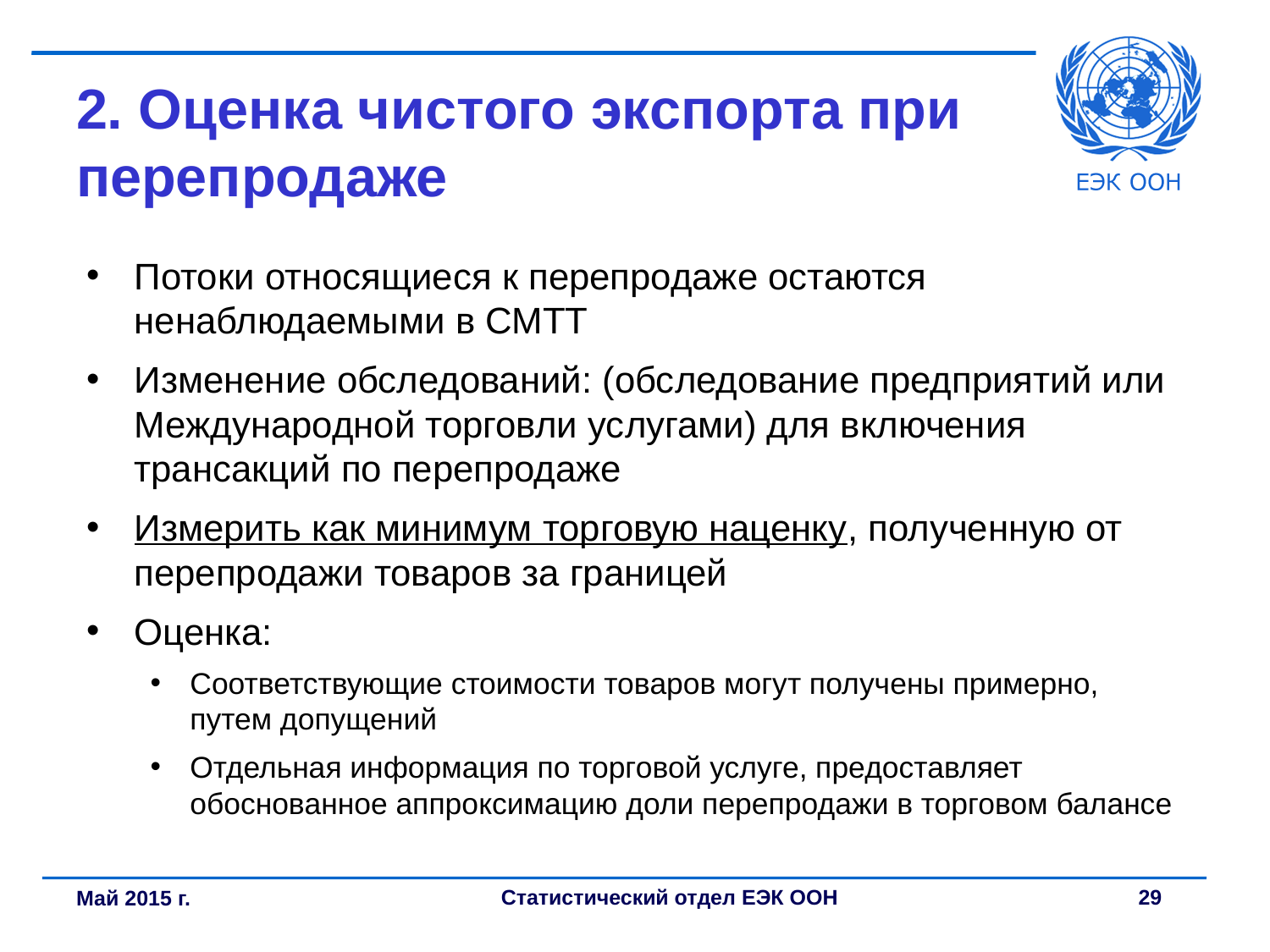

# 2. Оценка чистого экспорта при перепродаже
Потоки относящиеся к перепродаже остаются ненаблюдаемыми в СМТТ
Изменение обследований: (обследование предприятий или Международной торговли услугами) для включения трансакций по перепродаже
Измерить как минимум торговую наценку, полученную от перепродажи товаров за границей
Оценка:
Соответствующие стоимости товаров могут получены примерно, путем допущений
Отдельная информация по торговой услуге, предоставляет обоснованное аппроксимацию доли перепродажи в торговом балансе

Май 2015 г.